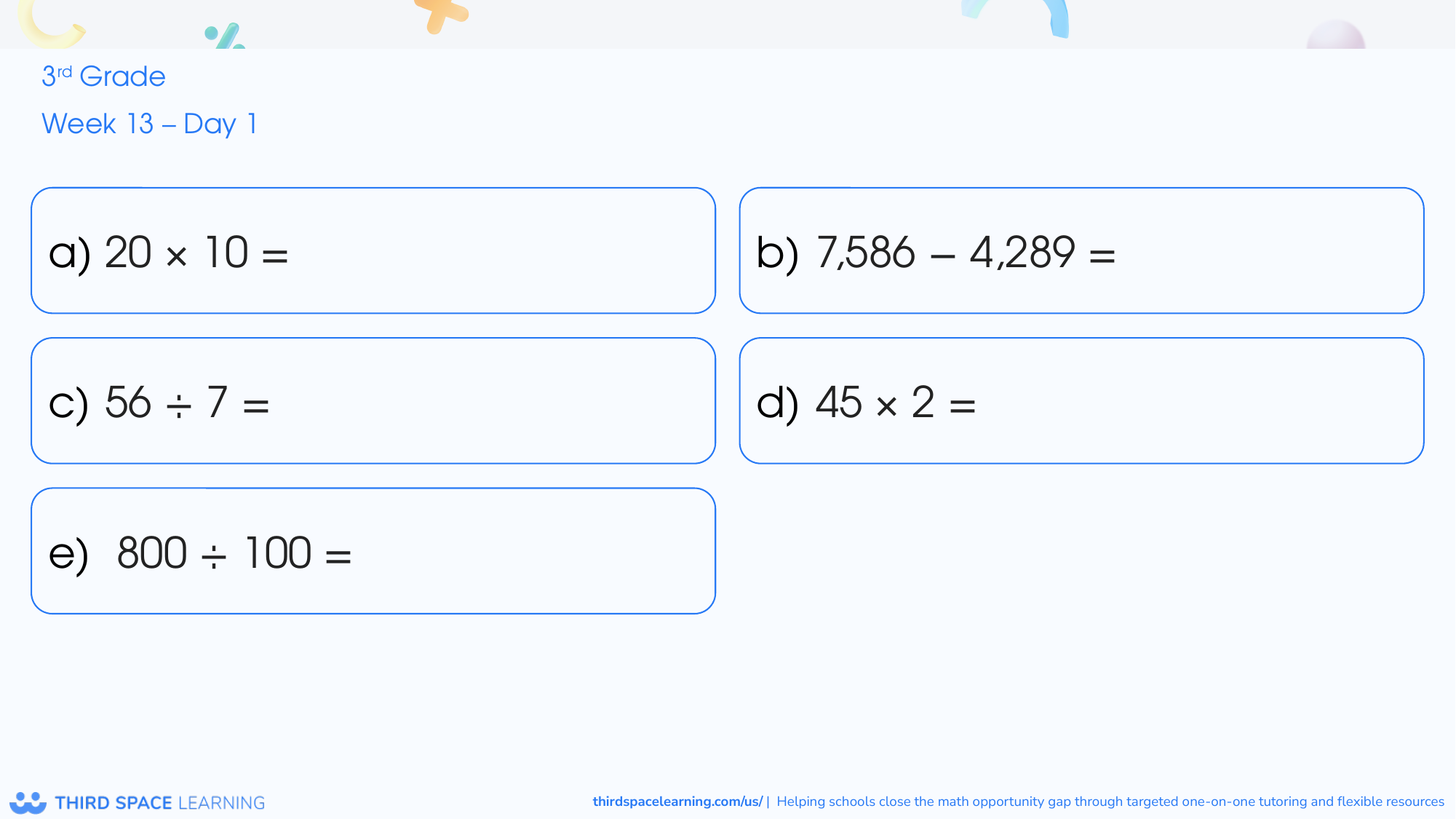

3rd Grade
Week 13 – Day 1
20 × 10 =
7,586 − 4,289 =
56 ÷ 7 =
45 × 2 =
 800 ÷ 100 =